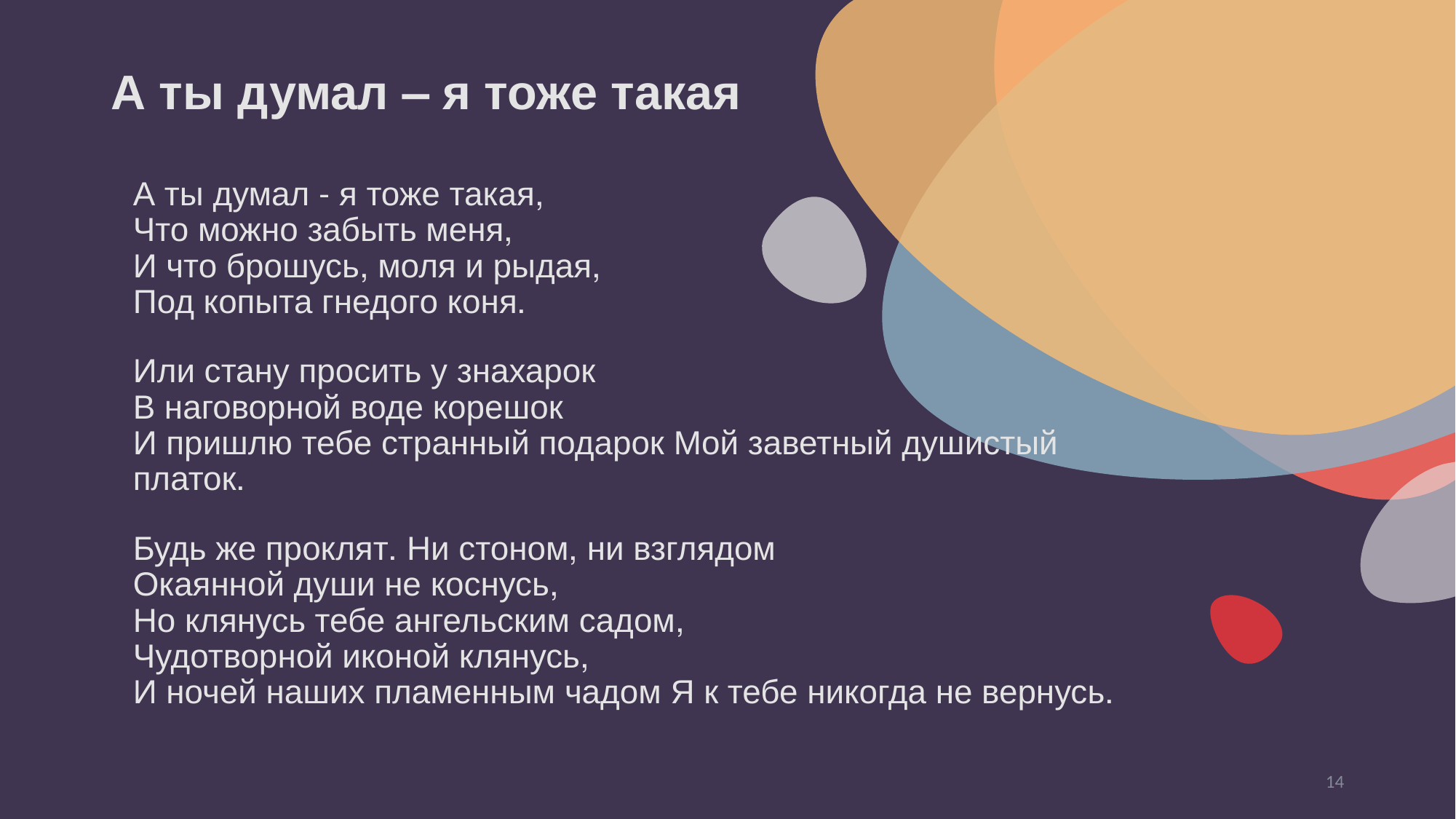

А ты думал – я тоже такая
А ты думал - я тоже такая,
Что можно забыть меня,
И что брошусь, моля и рыдая,
Под копыта гнедого коня.
Или стану просить у знахарок
В наговорной воде корешок
И пришлю тебе странный подарок Мой заветный душистый платок.
Будь же проклят. Ни стоном, ни взглядом
Окаянной души не коснусь,
Но клянусь тебе ангельским садом,
Чудотворной иконой клянусь,
И ночей наших пламенным чадом Я к тебе никогда не вернусь.
14